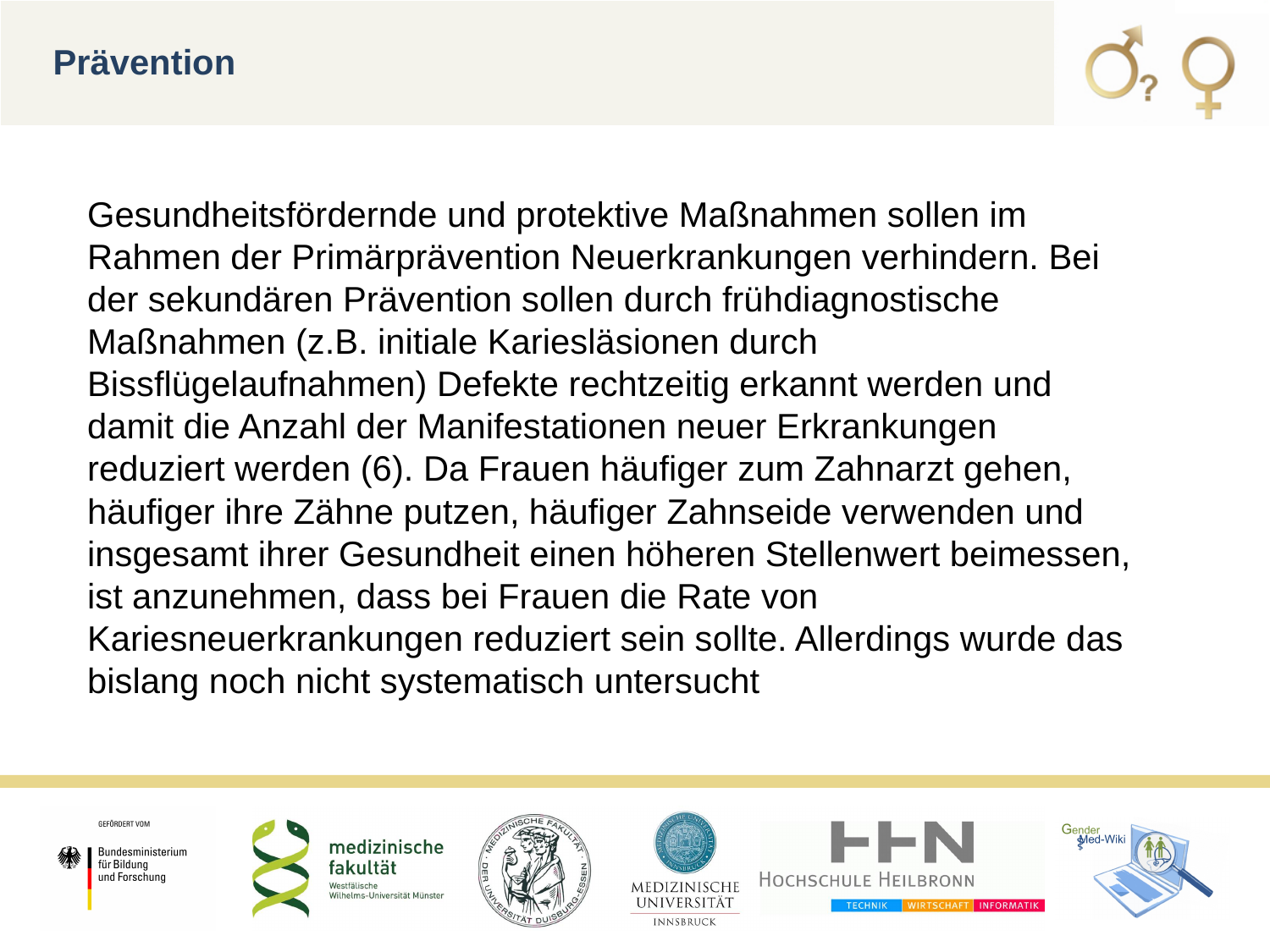

Prävention
Gesundheitsfördernde und protektive Maßnahmen sollen im Rahmen der Primärprävention Neuerkrankungen verhindern. Bei der sekundären Prävention sollen durch frühdiagnostische Maßnahmen (z.B. initiale Kariesläsionen durch Bissflügelaufnahmen) Defekte rechtzeitig erkannt werden und damit die Anzahl der Manifestationen neuer Erkrankungen reduziert werden (6). Da Frauen häufiger zum Zahnarzt gehen, häufiger ihre Zähne putzen, häufiger Zahnseide verwenden und insgesamt ihrer Gesundheit einen höheren Stellenwert beimessen, ist anzunehmen, dass bei Frauen die Rate von Kariesneuerkrankungen reduziert sein sollte. Allerdings wurde das bislang noch nicht systematisch untersucht